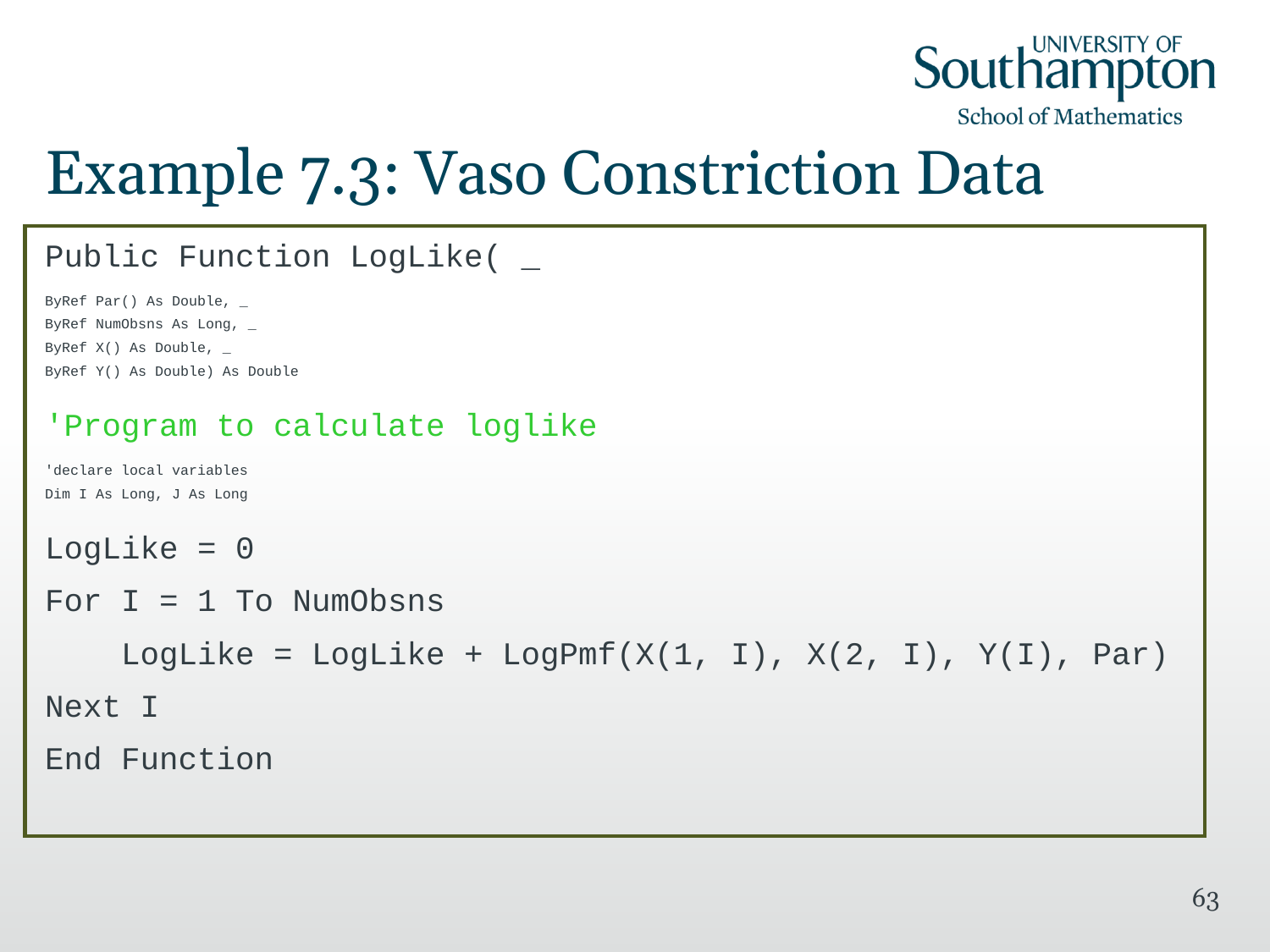

# Example 7.3: Vaso Constriction Data

Public Function LogLike( _
ByRef Par() As Double, _
ByRef NumObsns As Long, _
ByRef X() As Double, _
ByRef Y() As Double) As Double

'Program to calculate loglike
'declare local variables
Dim I As Long, J As Long

LogLike = 0
For I = 1 To NumObsns
    LogLike = LogLike + LogPmf(X(1, I), X(2, I), Y(I), Par)
Next I
End Function
63